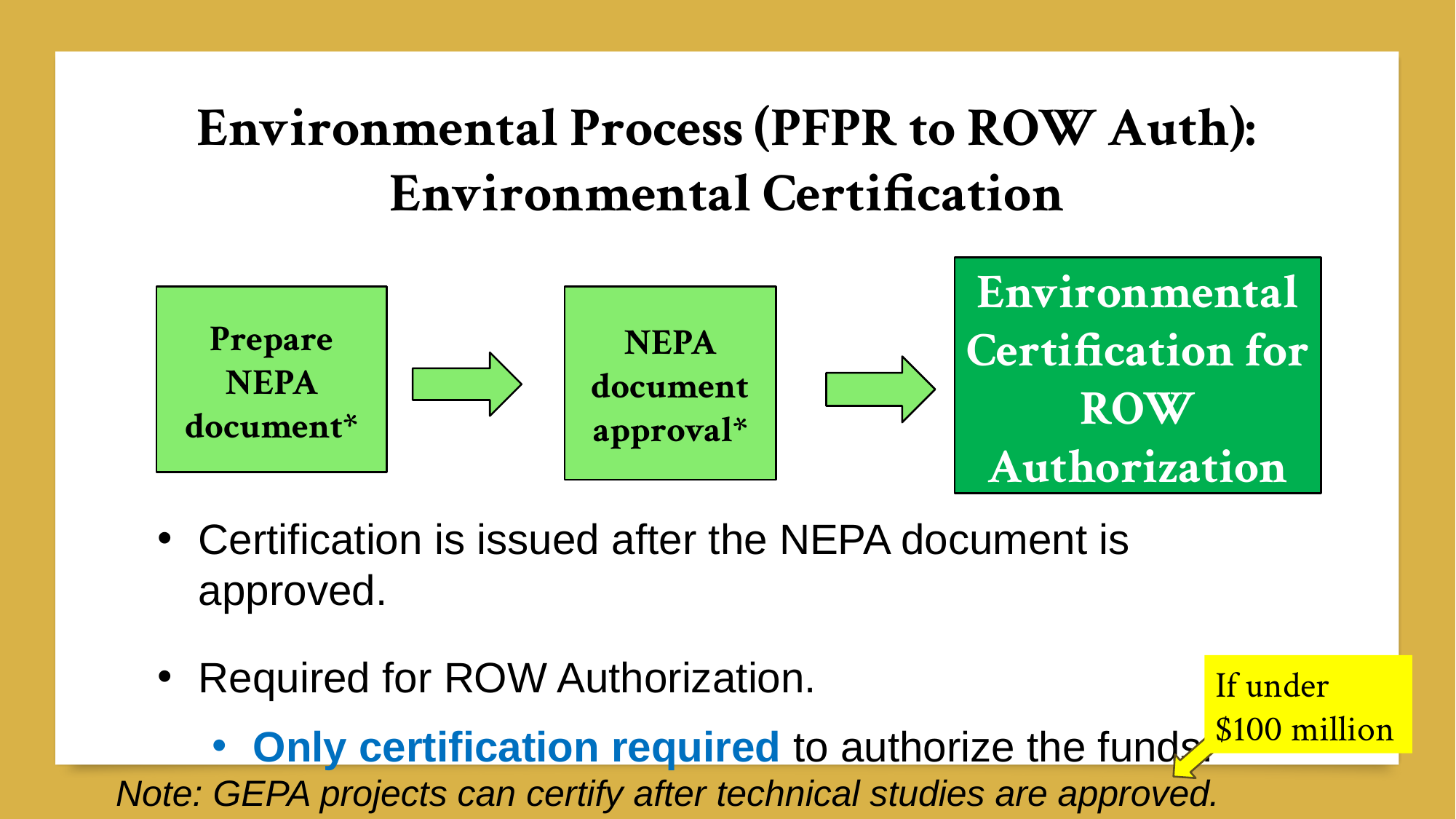

Environmental Process (PFPR to ROW Auth): Environmental Certification

Environmental Certification for ROW Authorization
Prepare NEPA document*
NEPA document approval*

Certification is issued after the NEPA document is approved.
Required for ROW Authorization.
Only certification required to authorize the funds.
If under $100 million

Note: GEPA projects can certify after technical studies are approved.